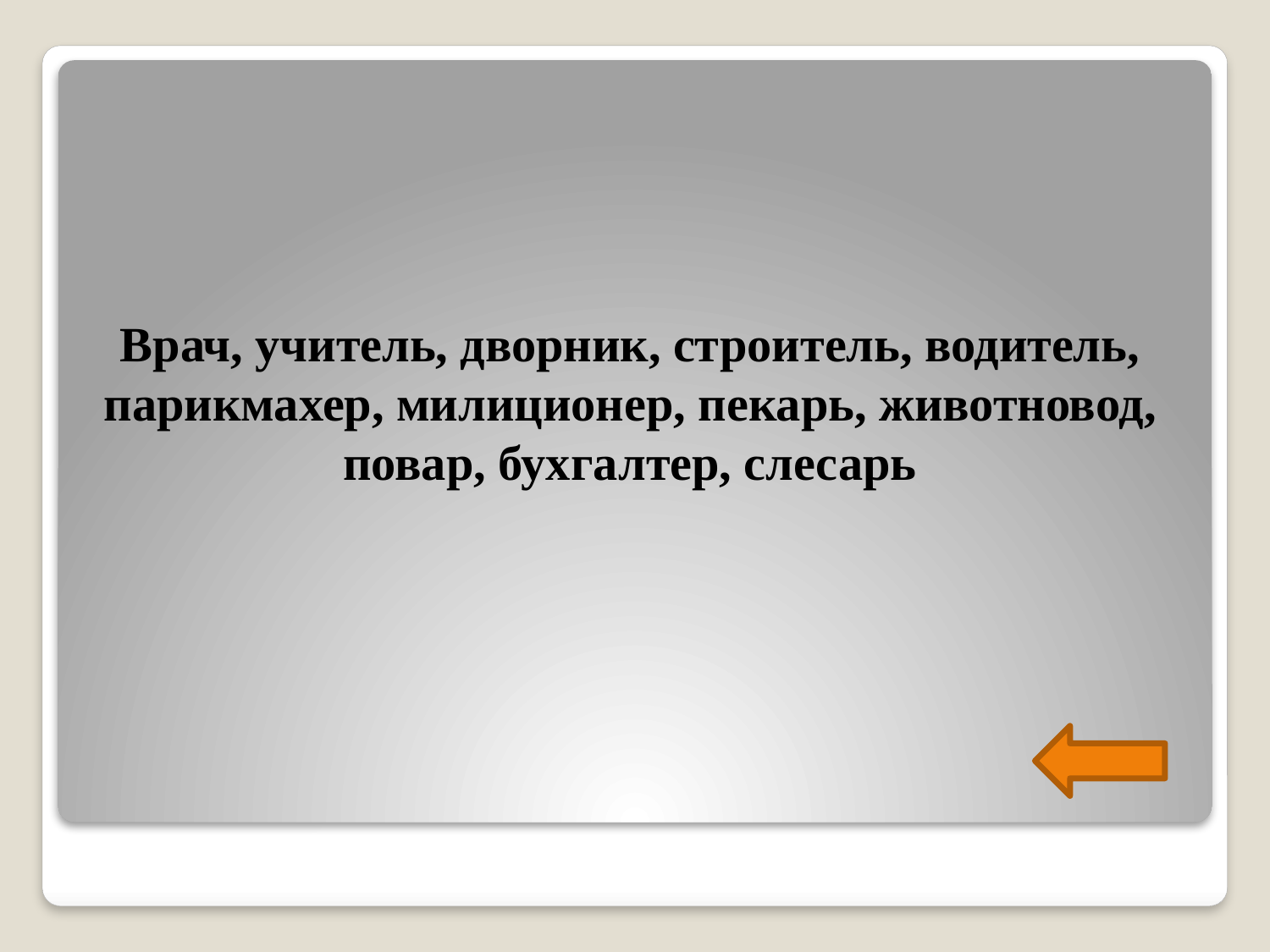

Врач, учитель, дворник, строитель, водитель, парикмахер, милиционер, пекарь, животновод, повар, бухгалтер, слесарь